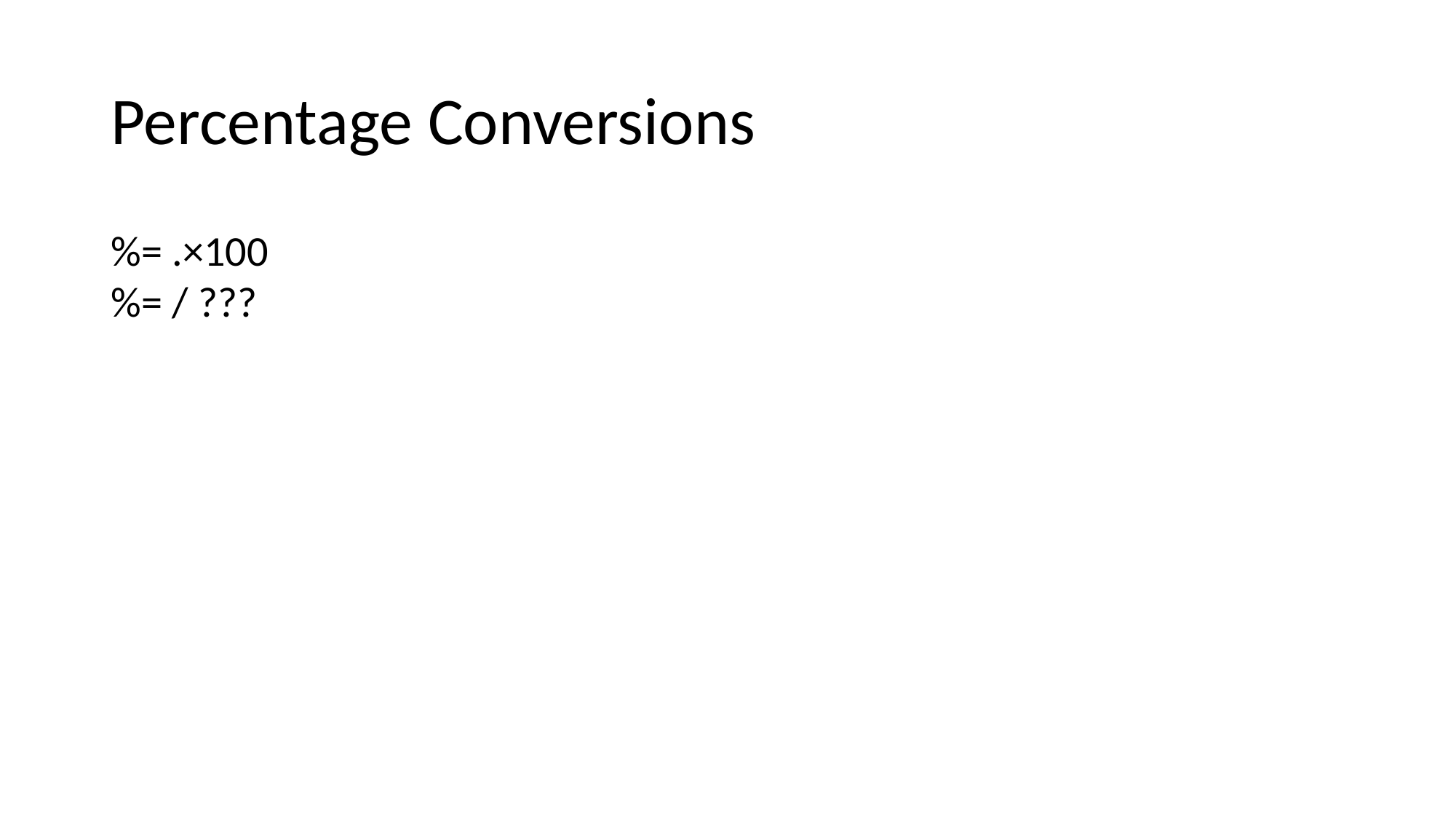

# Percentage Conversions
%= .×100
%= / ???